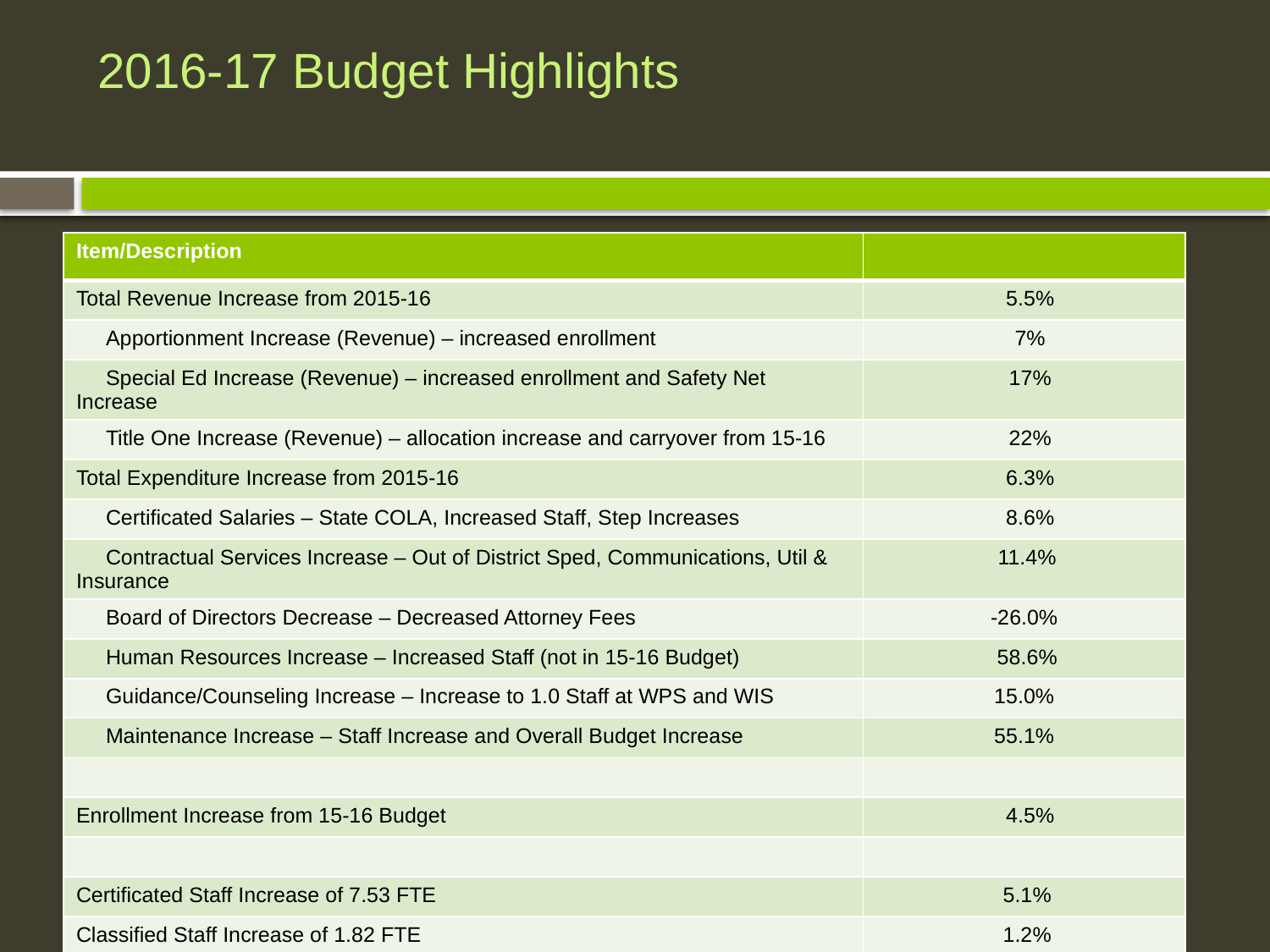

# 2016-17 Budget Highlights
| Item/Description |  |
| --- | --- |
| Total Revenue Increase from 2015-16 | 5.5% |
| Apportionment Increase (Revenue) – increased enrollment | 7% |
| Special Ed Increase (Revenue) – increased enrollment and Safety Net Increase | 17% |
| Title One Increase (Revenue) – allocation increase and carryover from 15-16 | 22% |
| Total Expenditure Increase from 2015-16 | 6.3% |
| Certificated Salaries – State COLA, Increased Staff, Step Increases | 8.6% |
| Contractual Services Increase – Out of District Sped, Communications, Util & Insurance | 11.4% |
| Board of Directors Decrease – Decreased Attorney Fees | -26.0% |
| Human Resources Increase – Increased Staff (not in 15-16 Budget) | 58.6% |
| Guidance/Counseling Increase – Increase to 1.0 Staff at WPS and WIS | 15.0% |
| Maintenance Increase – Staff Increase and Overall Budget Increase | 55.1% |
|  |  |
| Enrollment Increase from 15-16 Budget | 4.5% |
|  |  |
| Certificated Staff Increase of 7.53 FTE | 5.1% |
| Classified Staff Increase of 1.82 FTE | 1.2% |